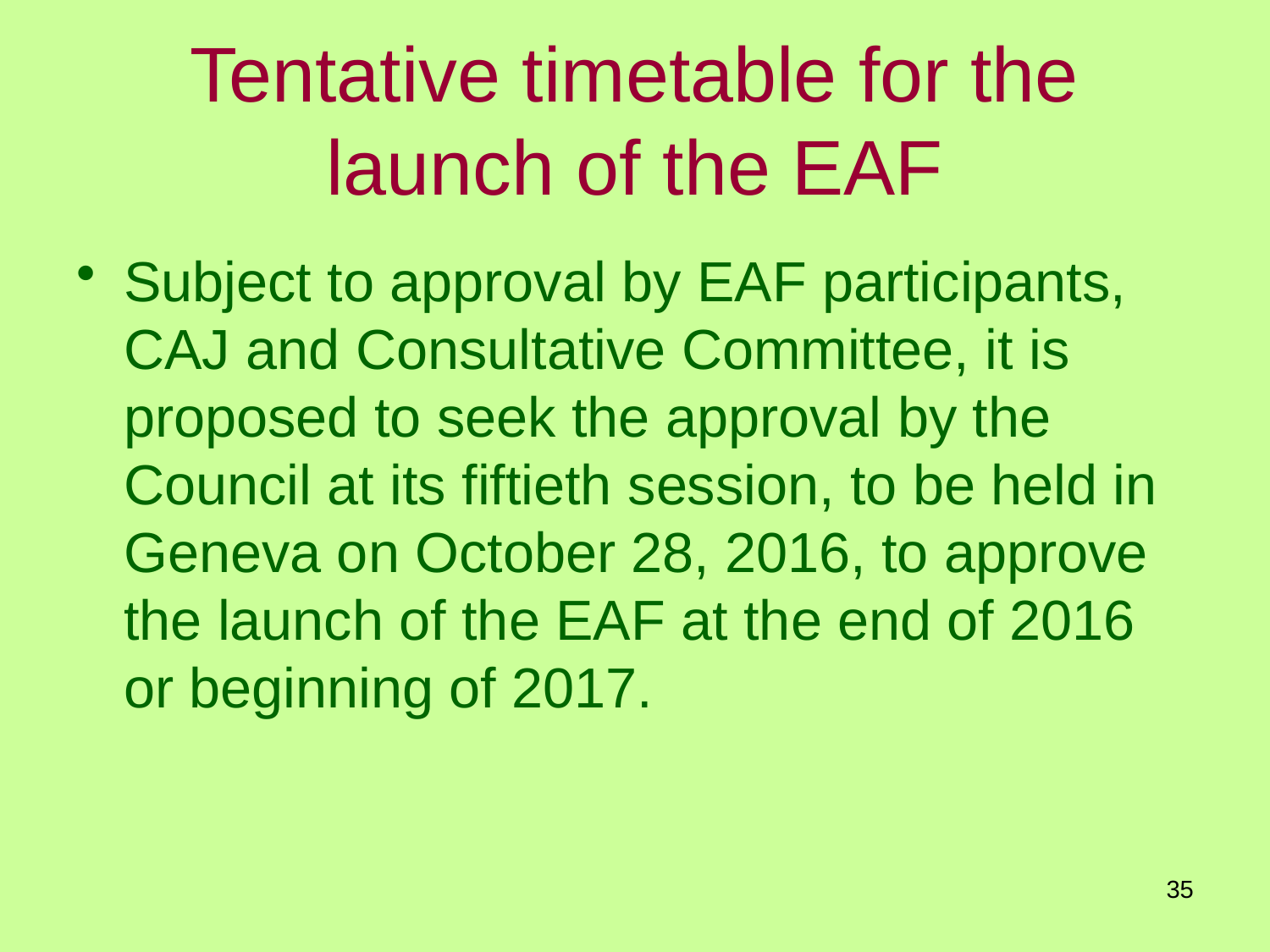

# Tentative timetable for the launch of the EAF
Subject to approval by EAF participants, CAJ and Consultative Committee, it is proposed to seek the approval by the Council at its fiftieth session, to be held in Geneva on October 28, 2016, to approve the launch of the EAF at the end of 2016 or beginning of 2017.
35